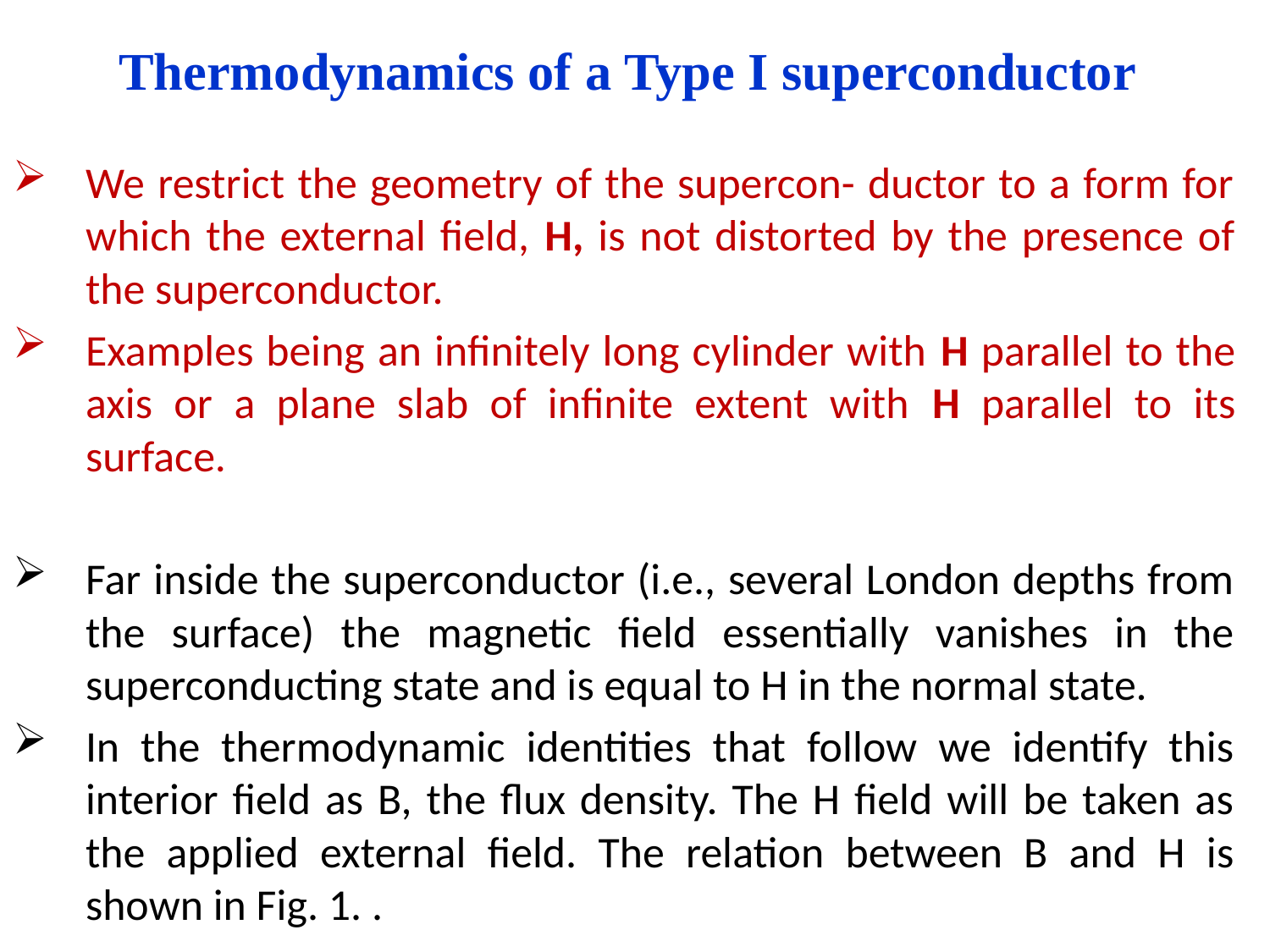

# Thermodynamics of a Type I superconductor
We restrict the geometry of the supercon- ductor to a form for which the external field, H, is not distorted by the presence of the superconductor.
Examples being an infinitely long cylinder with H parallel to the axis or a plane slab of infinite extent with H parallel to its surface.

Far inside the superconductor (i.e., several London depths from the surface) the magnetic field essentially vanishes in the superconducting state and is equal to H in the normal state.
In the thermodynamic identities that follow we identify this interior field as B, the flux density. The H field will be taken as the applied external field. The relation between B and H is shown in Fig. 1. .